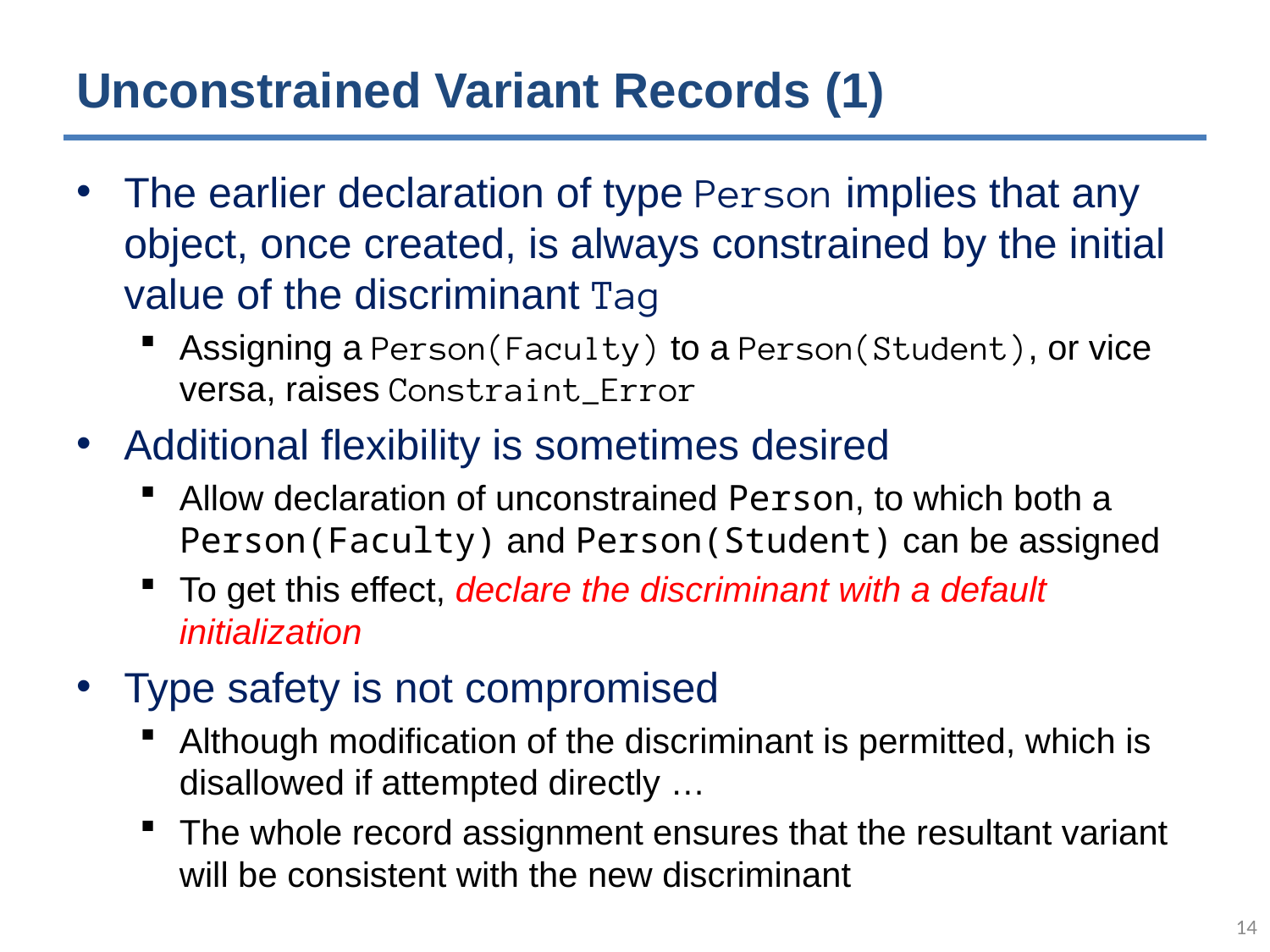

# Unconstrained Variant Records (1)
The earlier declaration of type Person implies that any object, once created, is always constrained by the initial value of the discriminant Tag
Assigning a Person(Faculty) to a Person(Student), or vice versa, raises Constraint_Error
Additional flexibility is sometimes desired
Allow declaration of unconstrained Person, to which both a Person(Faculty) and Person(Student) can be assigned
To get this effect, declare the discriminant with a default initialization
Type safety is not compromised
Although modification of the discriminant is permitted, which is disallowed if attempted directly …
The whole record assignment ensures that the resultant variant will be consistent with the new discriminant

14